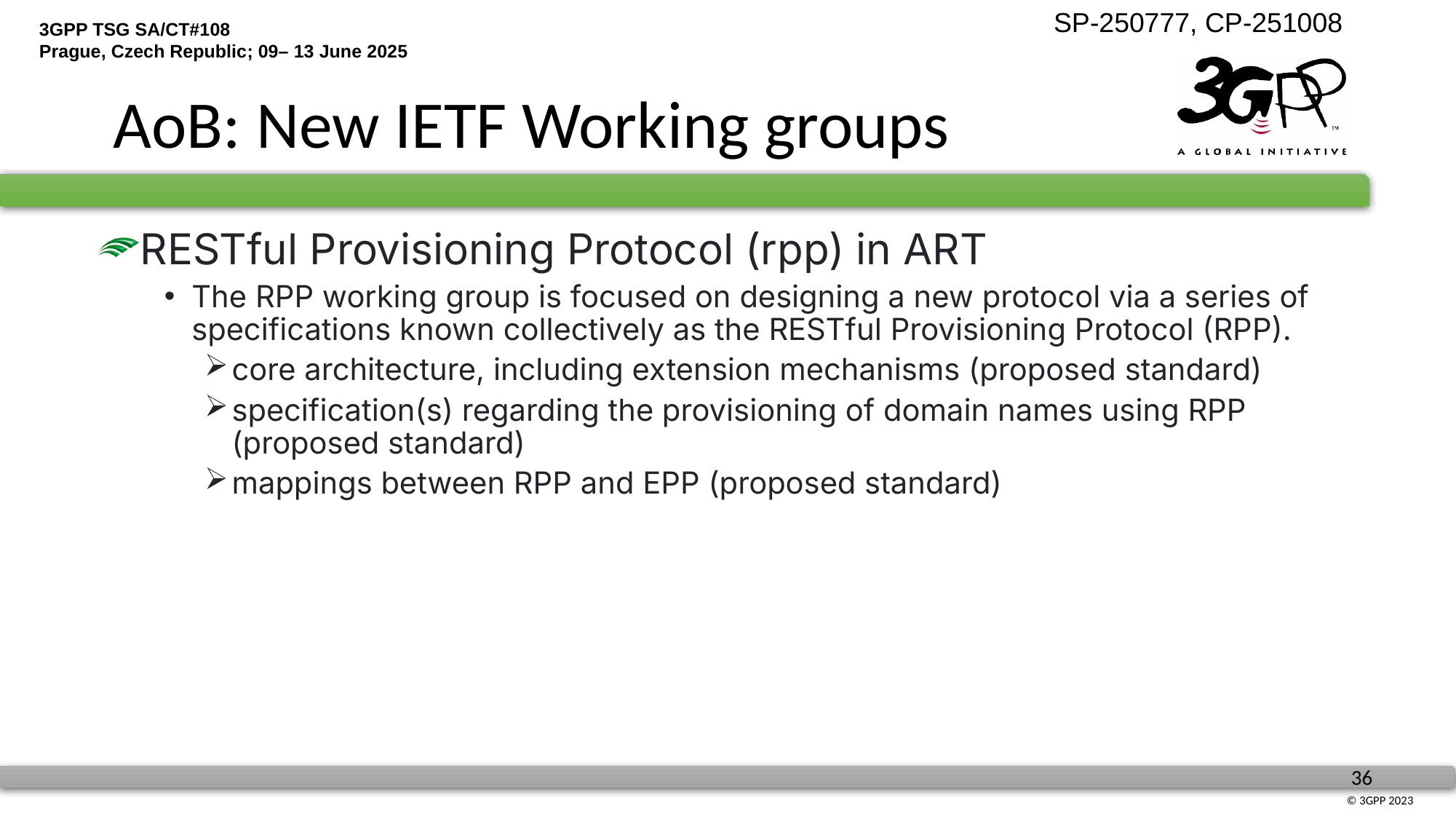

AoB: New IETF Working groups
RESTful Provisioning Protocol (rpp) in ART
The RPP working group is focused on designing a new protocol via a series of specifications known collectively as the RESTful Provisioning Protocol (RPP).
core architecture, including extension mechanisms (proposed standard)
specification(s) regarding the provisioning of domain names using RPP (proposed standard)
mappings between RPP and EPP (proposed standard)